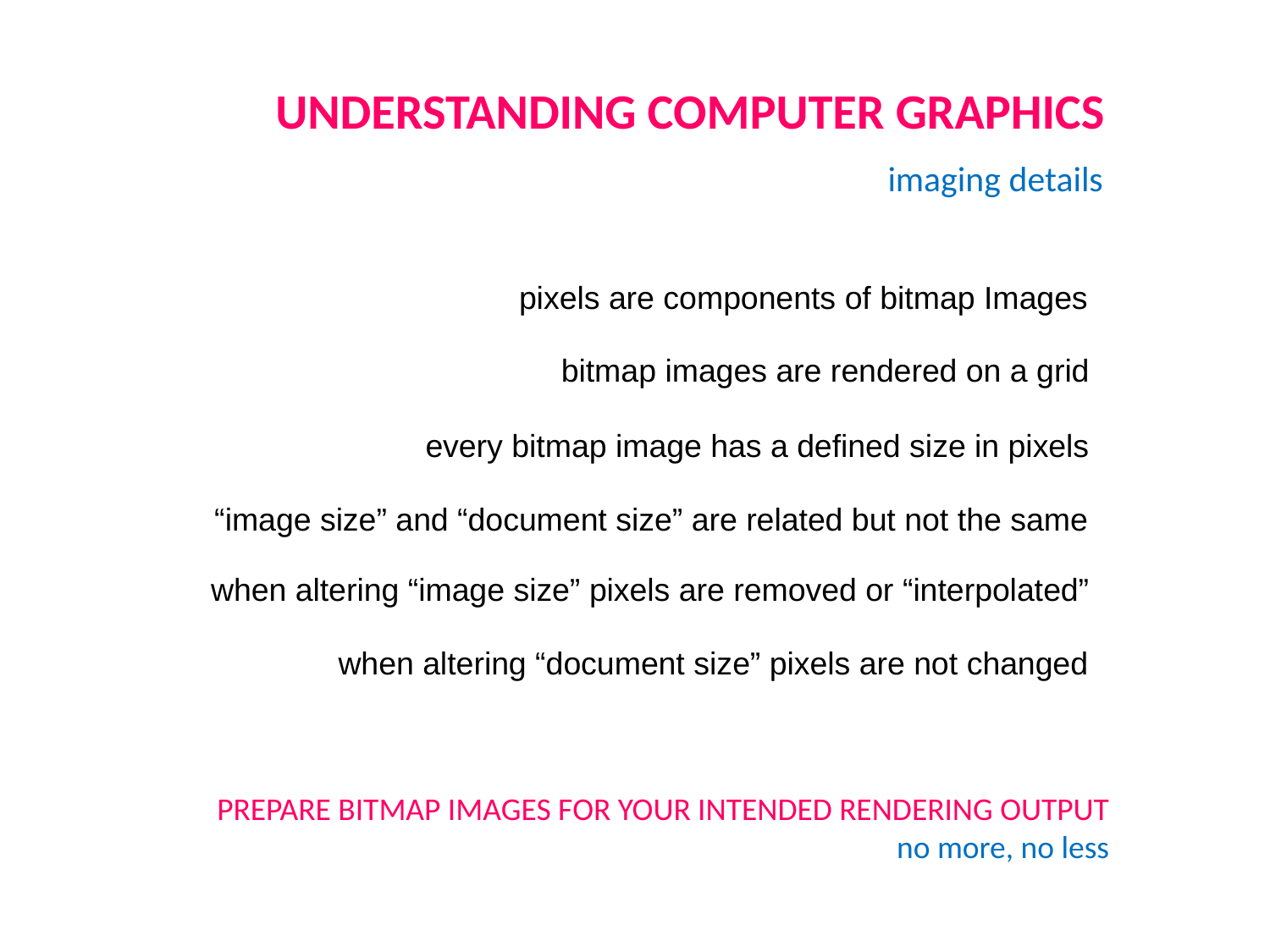

UNDERSTANDING COMPUTER GRAPHICS
imaging details
pixels are components of bitmap Images
bitmap images are rendered on a grid
every bitmap image has a defined size in pixels
“image size” and “document size” are related but not the same
 when altering “image size” pixels are removed or “interpolated”
 when altering “document size” pixels are not changed
 prepare bitmap images for your intended rendering output
no more, no less